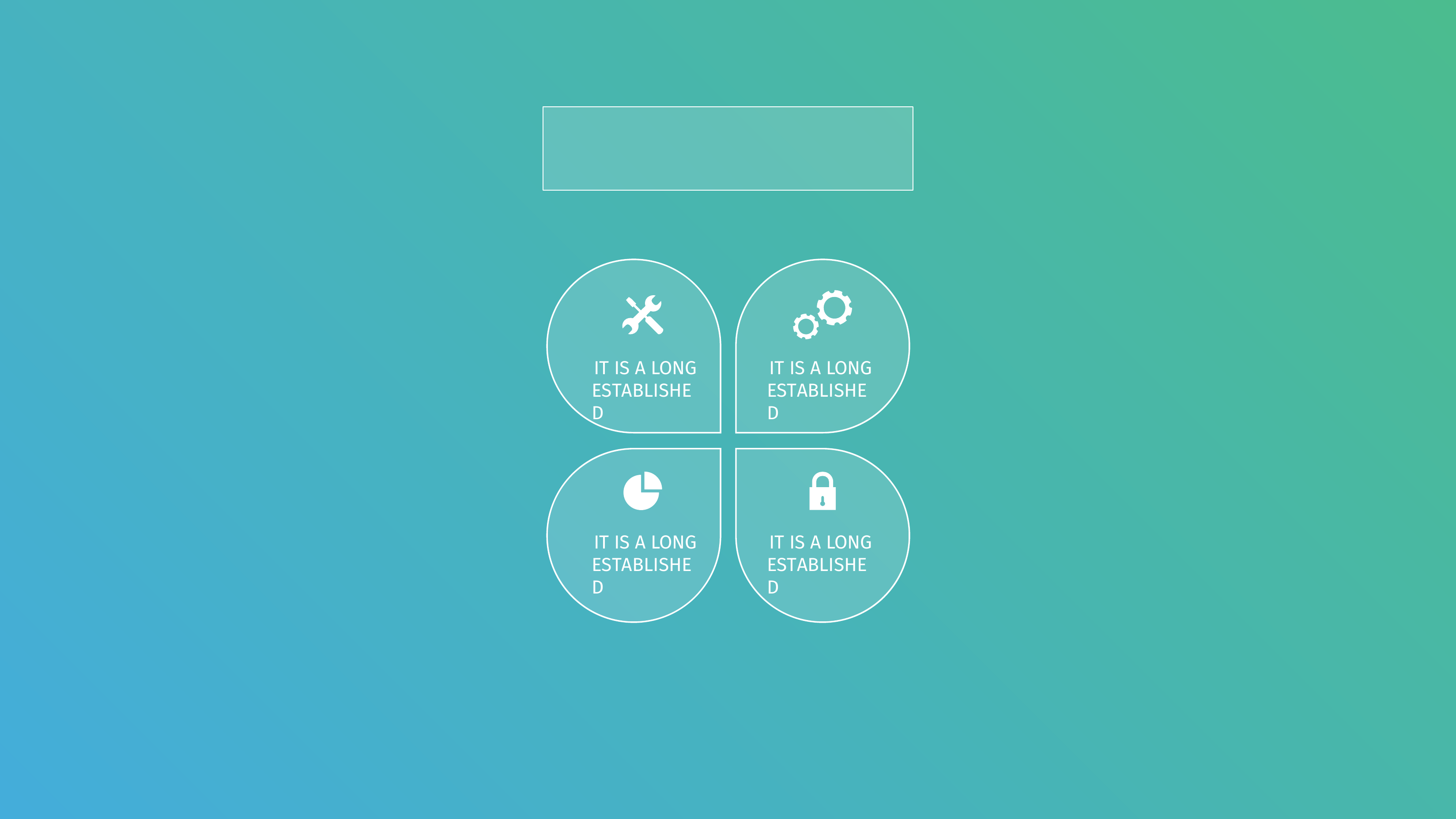

IT IS A LONG ESTABLISHED
IT IS A LONG ESTABLISHED

IT IS A LONG ESTABLISHED
IT IS A LONG ESTABLISHED